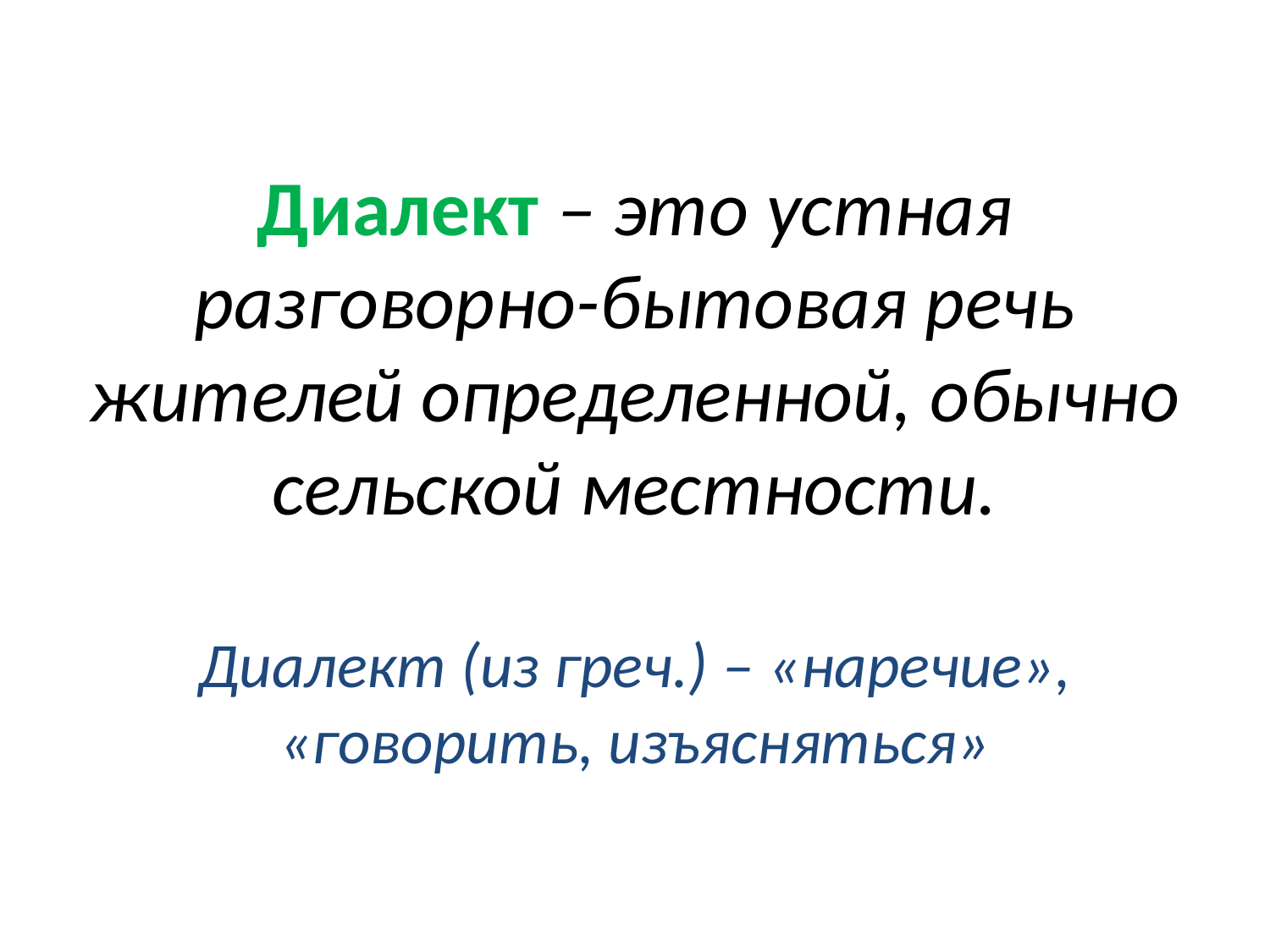

# Диалект – это устная разговорно-бытовая речь жителей определенной, обычно сельской местности. Диалект (из греч.) – «наречие», «говорить, изъясняться»